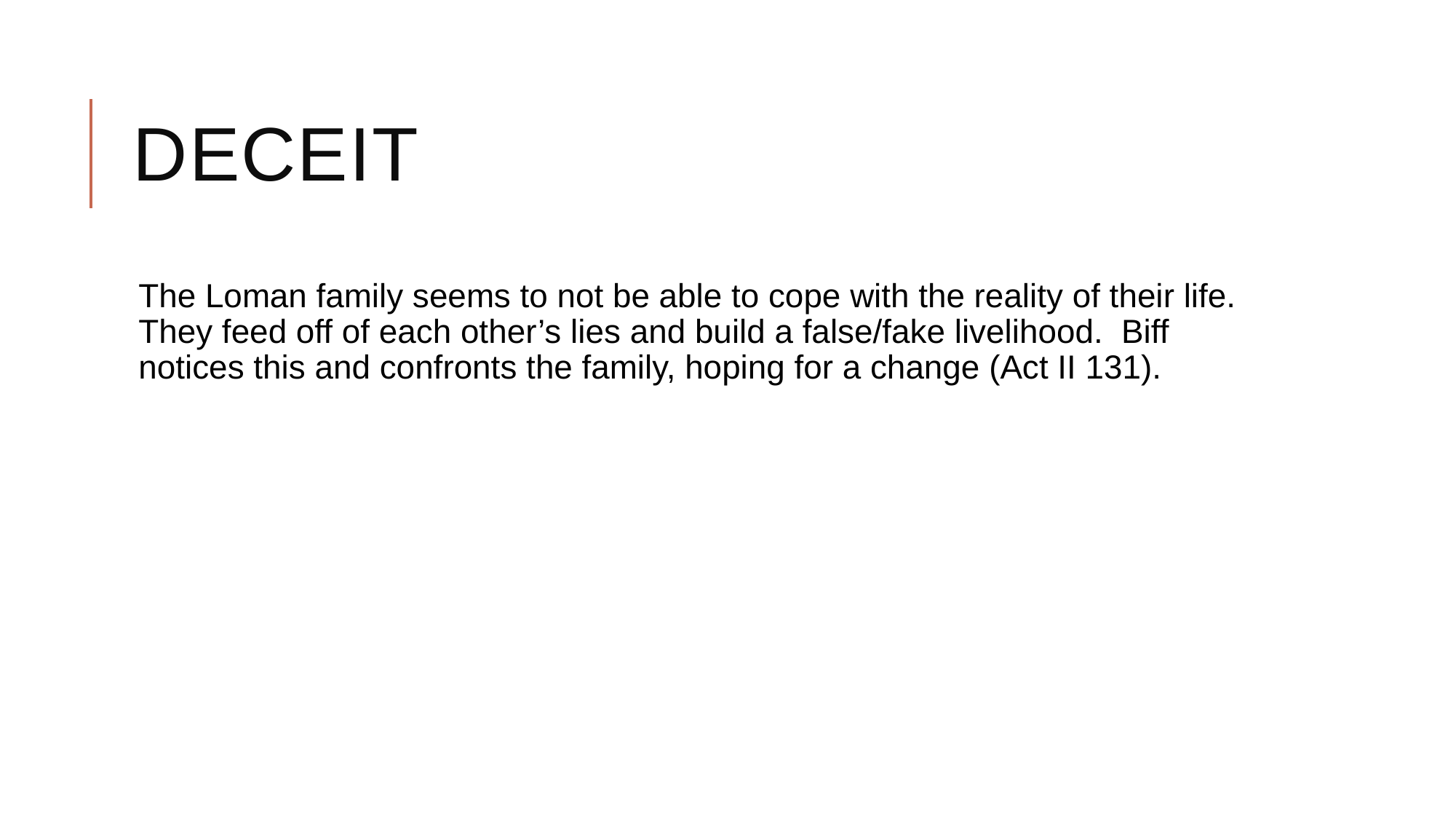

# Deceit
The Loman family seems to not be able to cope with the reality of their life.  They feed off of each other’s lies and build a false/fake livelihood.  Biff notices this and confronts the family, hoping for a change (Act II 131).